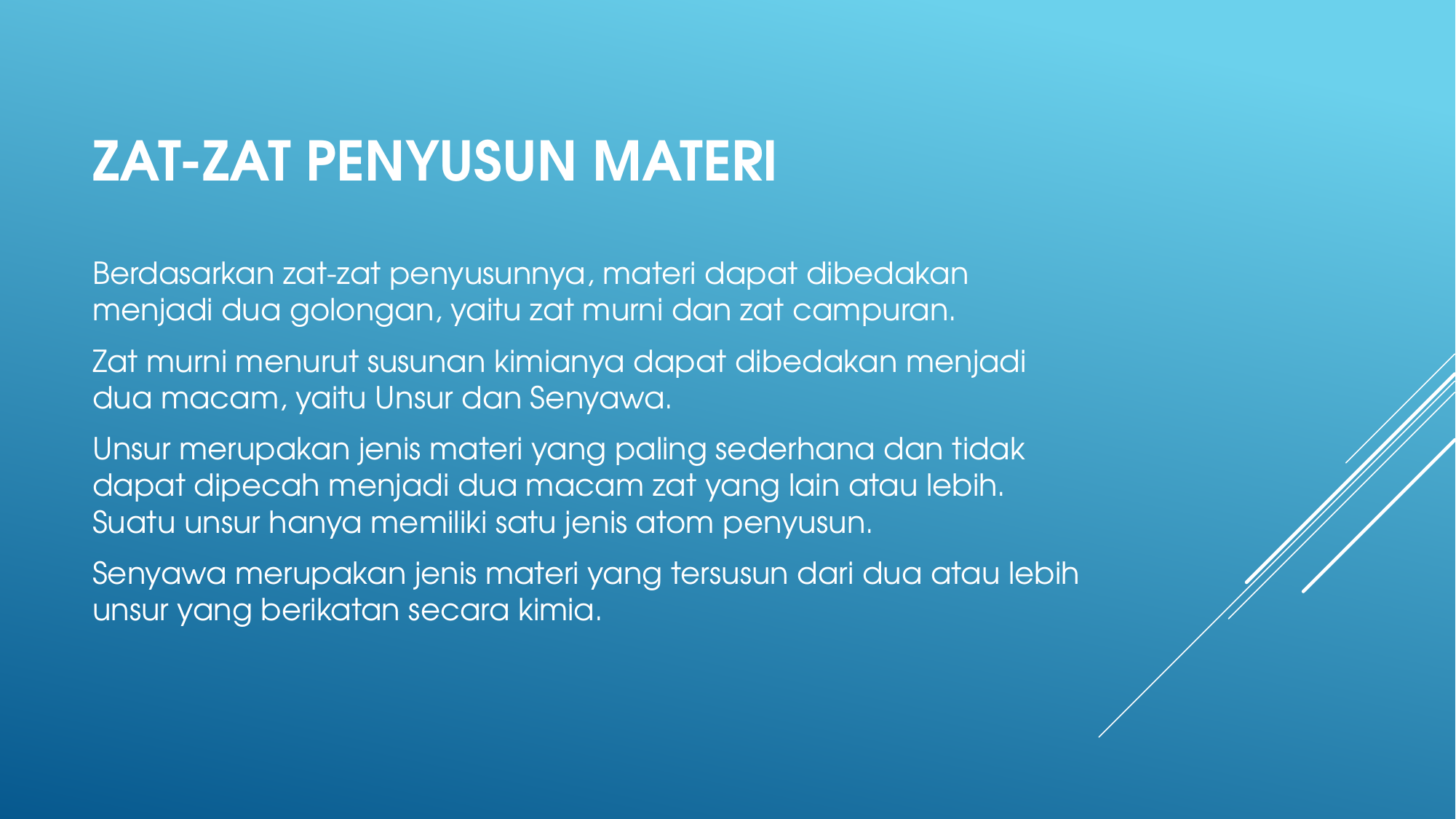

# Zat-zat penyusun materi
Berdasarkan zat-zat penyusunnya, materi dapat dibedakan menjadi dua golongan, yaitu zat murni dan zat campuran.
Zat murni menurut susunan kimianya dapat dibedakan menjadi dua macam, yaitu Unsur dan Senyawa.
Unsur merupakan jenis materi yang paling sederhana dan tidak dapat dipecah menjadi dua macam zat yang lain atau lebih. Suatu unsur hanya memiliki satu jenis atom penyusun.
Senyawa merupakan jenis materi yang tersusun dari dua atau lebih unsur yang berikatan secara kimia.